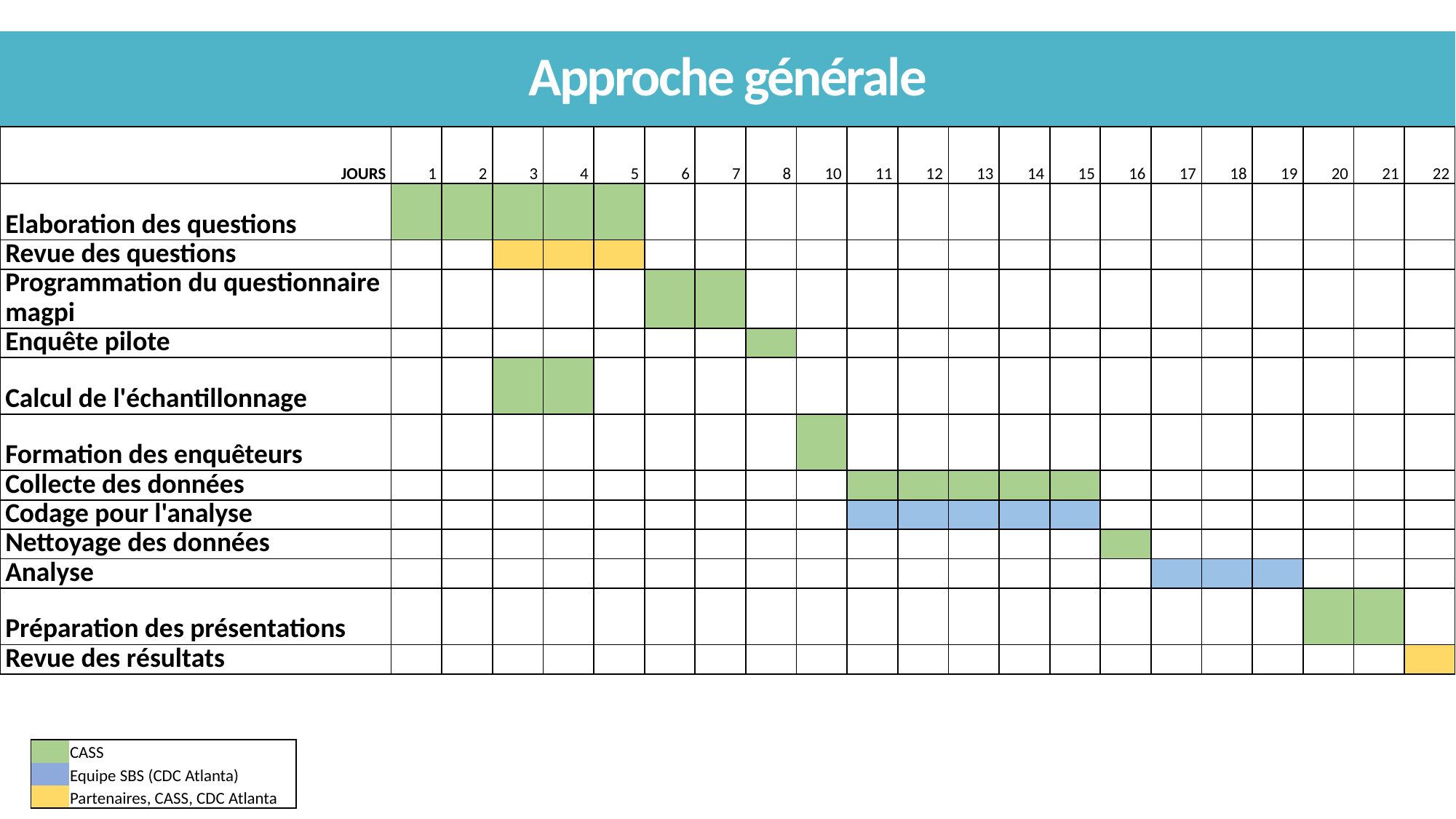

# Approche générale
| JOURS | 1 | 2 | 3 | 4 | 5 | 6 | 7 | 8 | 10 | 11 | 12 | 13 | 14 | 15 | 16 | 17 | 18 | 19 | 20 | 21 | 22 |
| --- | --- | --- | --- | --- | --- | --- | --- | --- | --- | --- | --- | --- | --- | --- | --- | --- | --- | --- | --- | --- | --- |
| Elaboration des questions |  |  |  |  |  |  |  |  |  |  |  |  |  |  |  |  |  |  |  |  |  |
| Revue des questions |  |  |  |  |  |  |  |  |  |  |  |  |  |  |  |  |  |  |  |  |  |
| Programmation du questionnaire magpi |  |  |  |  |  |  |  |  |  |  |  |  |  |  |  |  |  |  |  |  |  |
| Enquête pilote |  |  |  |  |  |  |  |  |  |  |  |  |  |  |  |  |  |  |  |  |  |
| Calcul de l'échantillonnage |  |  |  |  |  |  |  |  |  |  |  |  |  |  |  |  |  |  |  |  |  |
| Formation des enquêteurs |  |  |  |  |  |  |  |  |  |  |  |  |  |  |  |  |  |  |  |  |  |
| Collecte des données |  |  |  |  |  |  |  |  |  |  |  |  |  |  |  |  |  |  |  |  |  |
| Codage pour l'analyse |  |  |  |  |  |  |  |  |  |  |  |  |  |  |  |  |  |  |  |  |  |
| Nettoyage des données |  |  |  |  |  |  |  |  |  |  |  |  |  |  |  |  |  |  |  |  |  |
| Analyse |  |  |  |  |  |  |  |  |  |  |  |  |  |  |  |  |  |  |  |  |  |
| Préparation des présentations |  |  |  |  |  |  |  |  |  |  |  |  |  |  |  |  |  |  |  |  |  |
| Revue des résultats |  |  |  |  |  |  |  |  |  |  |  |  |  |  |  |  |  |  |  |  |  |
|  | CASS |  |  |  |  |
| --- | --- | --- | --- | --- | --- |
|  | Equipe SBS (CDC Atlanta) |  |  |  |  |
|  | Partenaires, CASS, CDC Atlanta |  |  |  |  |